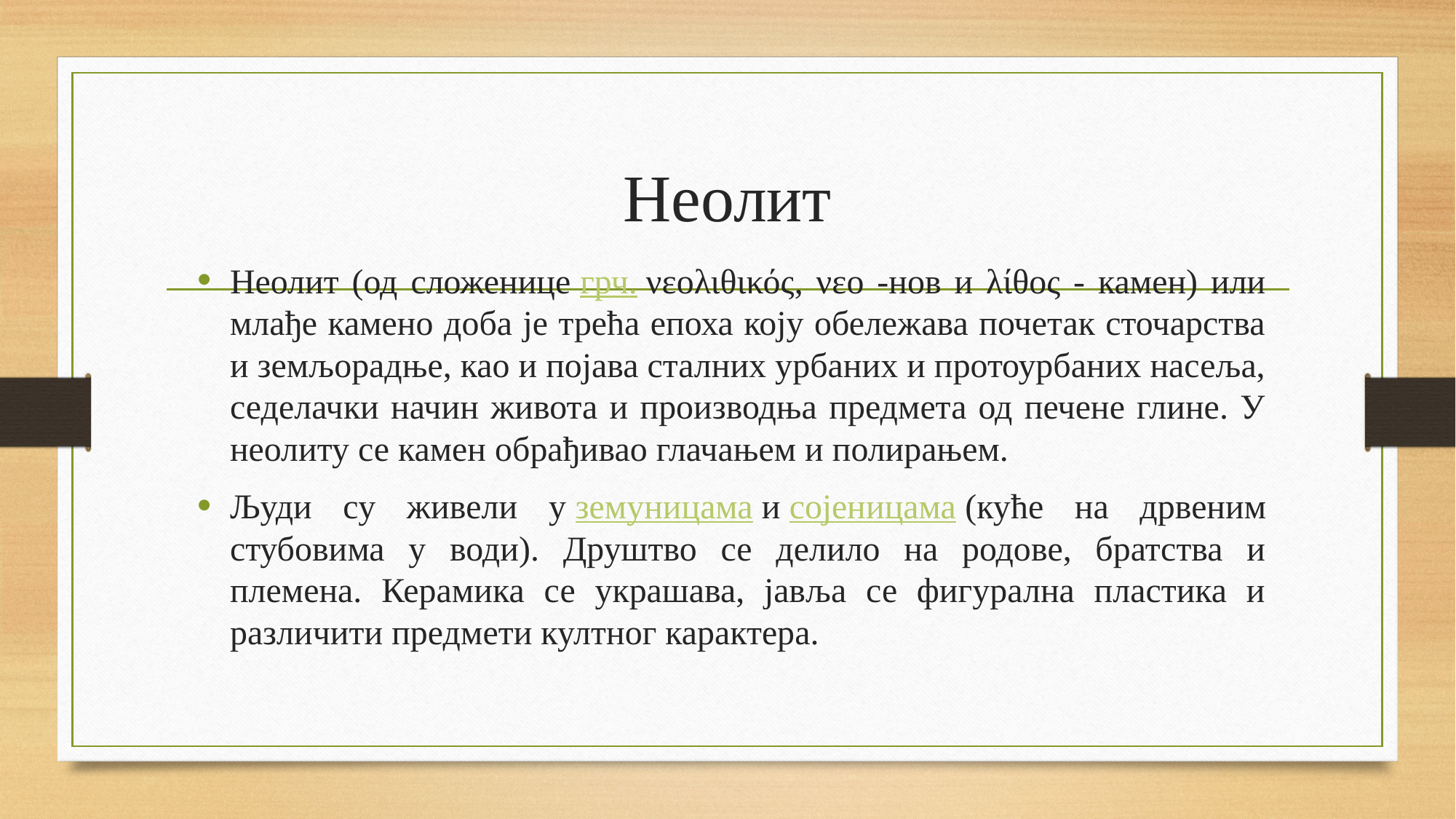

# Неолит
Неолит (од сложенице грч. νεολιθικός, νεο -нов и λίθος - камен) или млађе камено доба је трећа епоха коју обележава почетак сточарства и земљорадње, као и појава сталних урбаних и протоурбаних насеља, седелачки начин живота и производња предмета од печене глине. У неолиту се камен обрађивао глачањем и полирањем.
Људи су живели у земуницама и сојеницама (куће на дрвеним стубовима у води). Друштво се делило на родове, братства и племена. Керамика се украшава, јавља се фигурална пластика и различити предмети култног карактера.